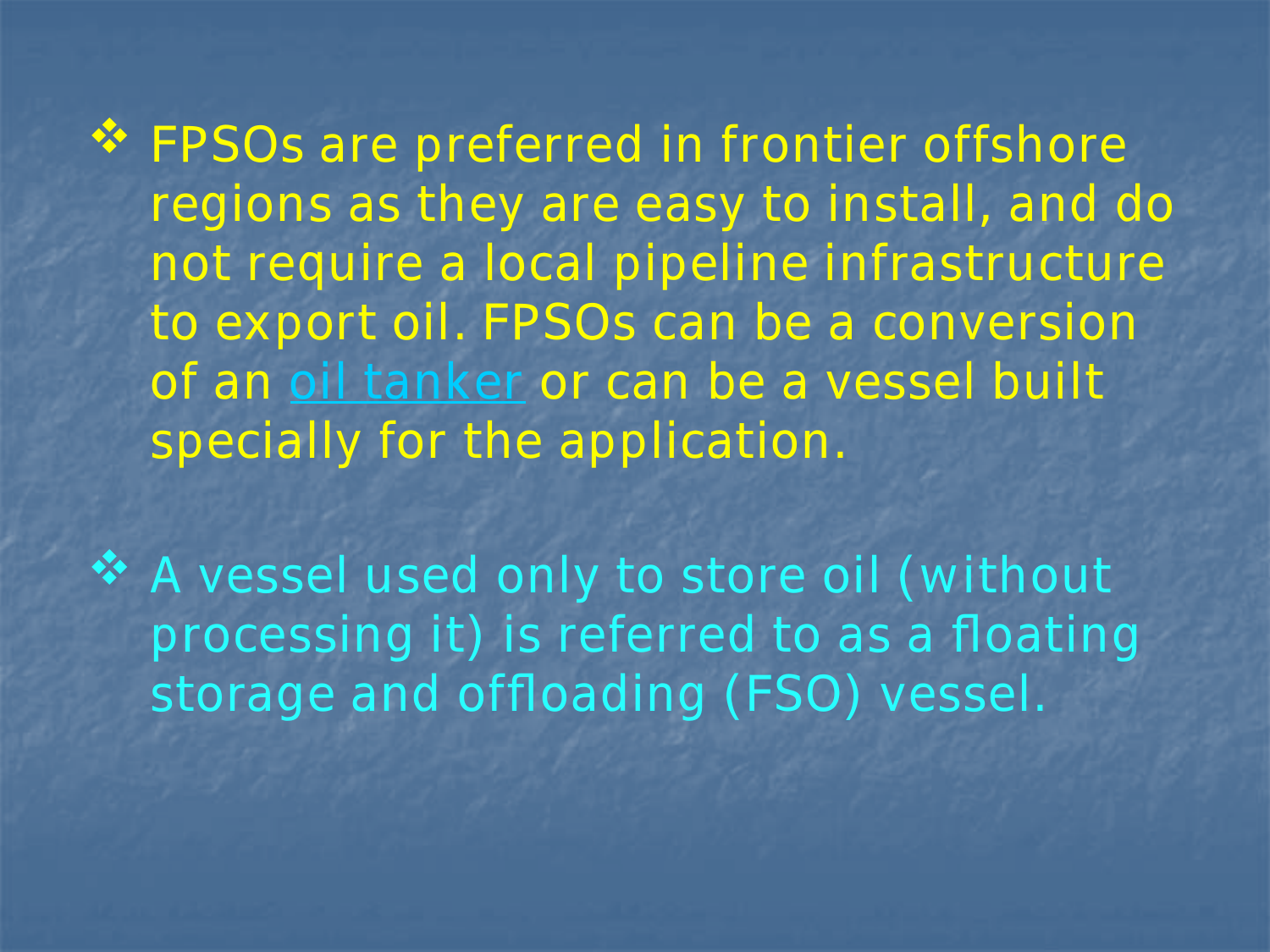

FPSOs are preferred in frontier offshore regions as they are easy to install, and do not require a local pipeline infrastructure to export oil. FPSOs can be a conversion of an oil tanker or can be a vessel built specially for the application.

A vessel used only to store oil (without processing it) is referred to as a floating storage and offloading (FSO) vessel.